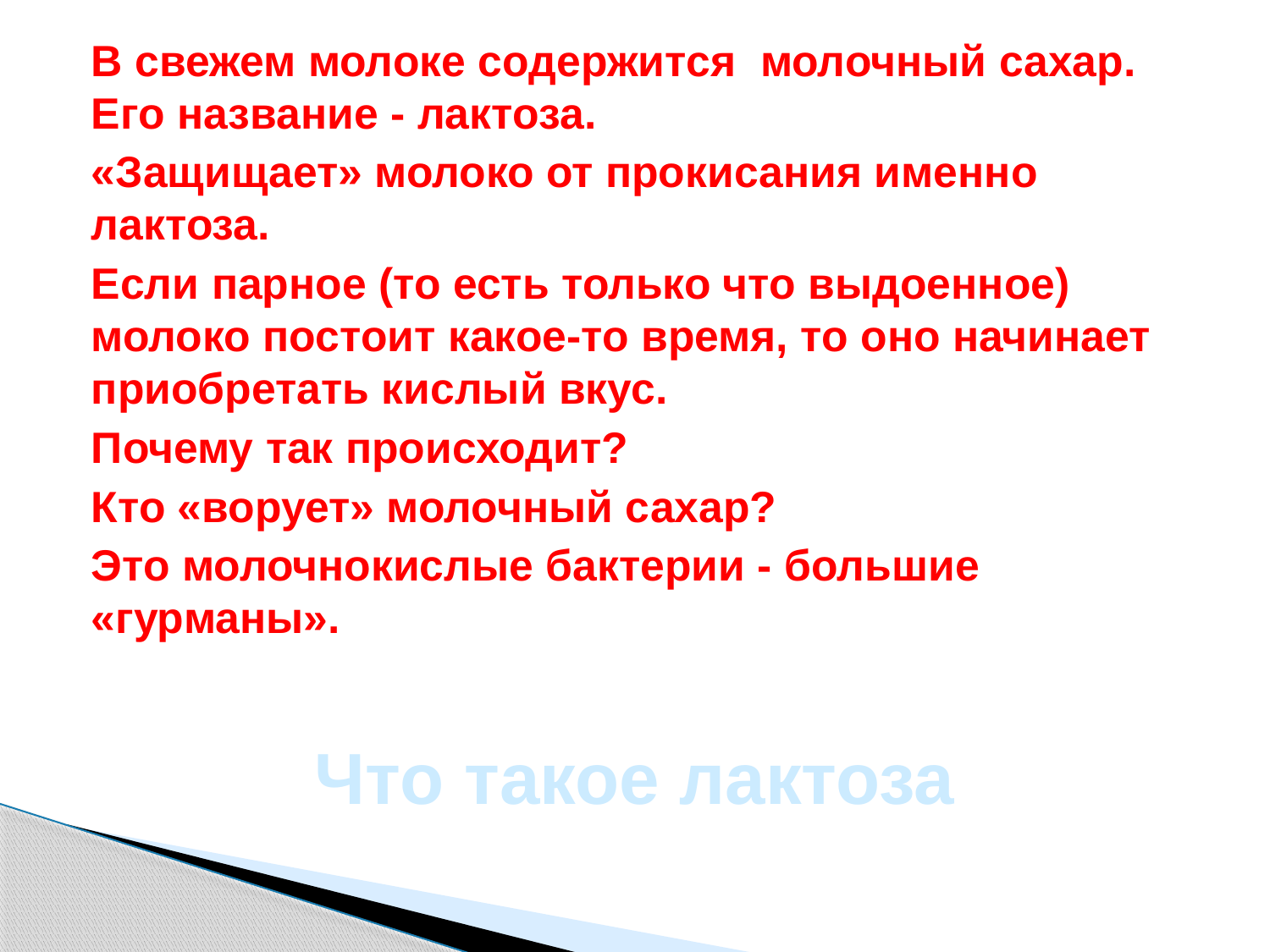

В свежем молоке содержится  молочный сахар. Его название - лактоза.
«Защищает» молоко от прокисания именно лактоза.
Если парное (то есть только что выдоенное) молоко постоит какое-то время, то оно начинает приобретать кислый вкус.
Почему так происходит?
Кто «ворует» молочный сахар?
Это молочнокислые бактерии - большие «гурманы».
# Что такое лактоза